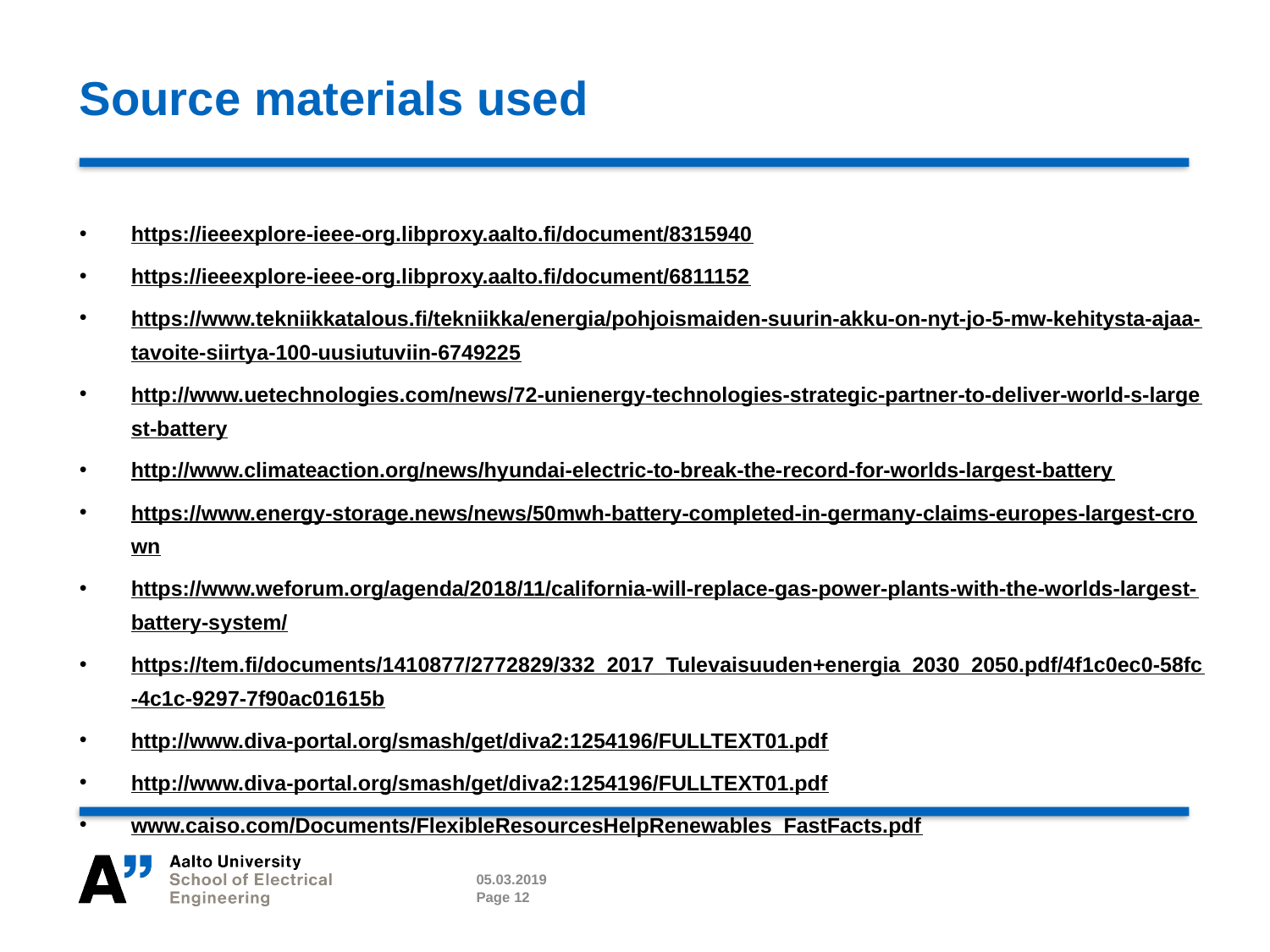

# Source materials used
https://ieeexplore-ieee-org.libproxy.aalto.fi/document/8315940
https://ieeexplore-ieee-org.libproxy.aalto.fi/document/6811152
https://www.tekniikkatalous.fi/tekniikka/energia/pohjoismaiden-suurin-akku-on-nyt-jo-5-mw-kehitysta-ajaa-tavoite-siirtya-100-uusiutuviin-6749225
http://www.uetechnologies.com/news/72-unienergy-technologies-strategic-partner-to-deliver-world-s-largest-battery
http://www.climateaction.org/news/hyundai-electric-to-break-the-record-for-worlds-largest-battery
https://www.energy-storage.news/news/50mwh-battery-completed-in-germany-claims-europes-largest-crown
https://www.weforum.org/agenda/2018/11/california-will-replace-gas-power-plants-with-the-worlds-largest-battery-system/
https://tem.fi/documents/1410877/2772829/332_2017_Tulevaisuuden+energia_2030_2050.pdf/4f1c0ec0-58fc-4c1c-9297-7f90ac01615b
http://www.diva-portal.org/smash/get/diva2:1254196/FULLTEXT01.pdf
http://www.diva-portal.org/smash/get/diva2:1254196/FULLTEXT01.pdf
www.caiso.com/Documents/FlexibleResourcesHelpRenewables_FastFacts.pdf

05.03.2019

Page 12